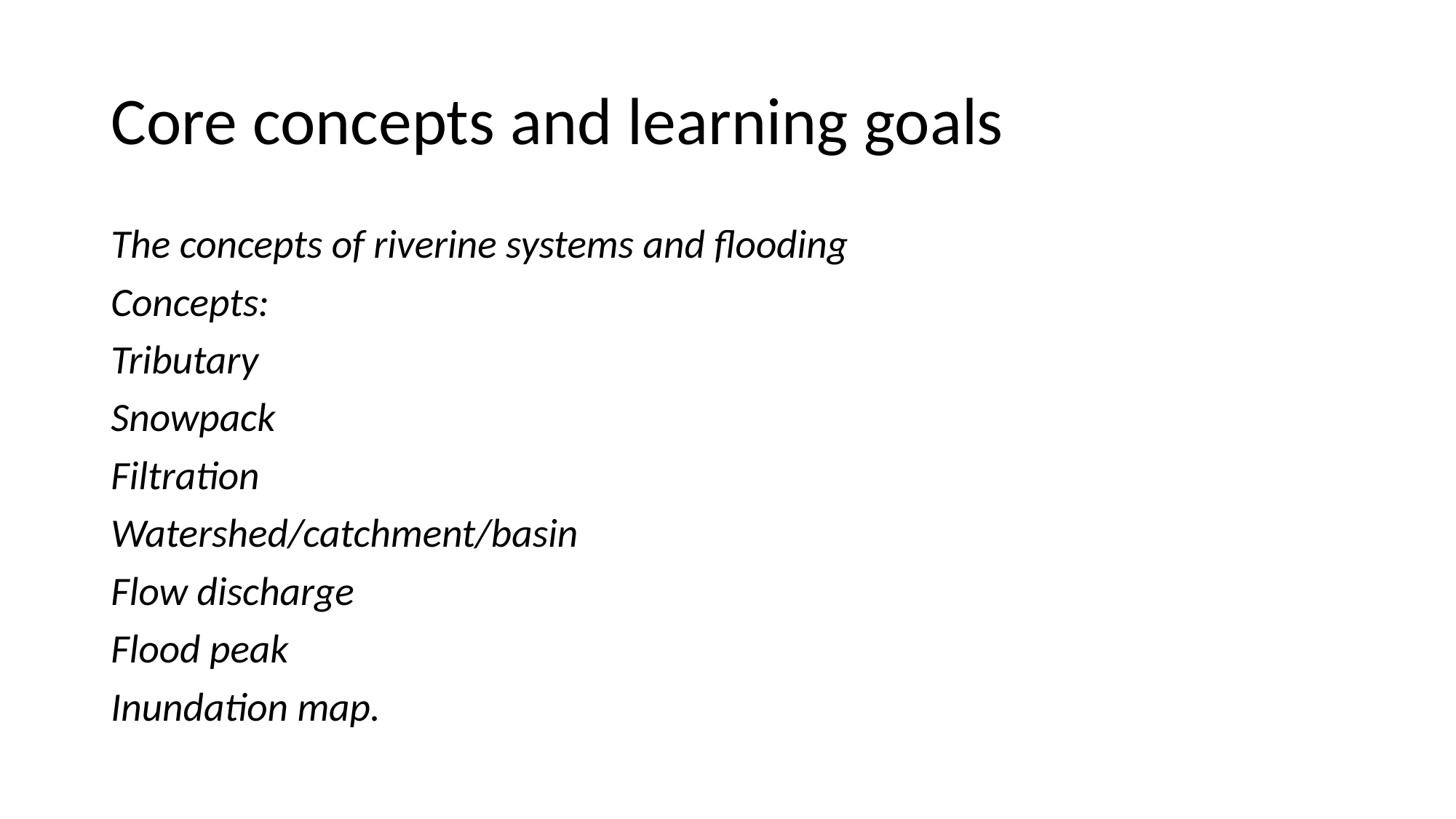

# Core concepts and learning goals
The concepts of riverine systems and flooding
Concepts:
Tributary
Snowpack
Filtration
Watershed/catchment/basin
Flow discharge
Flood peak
Inundation map.